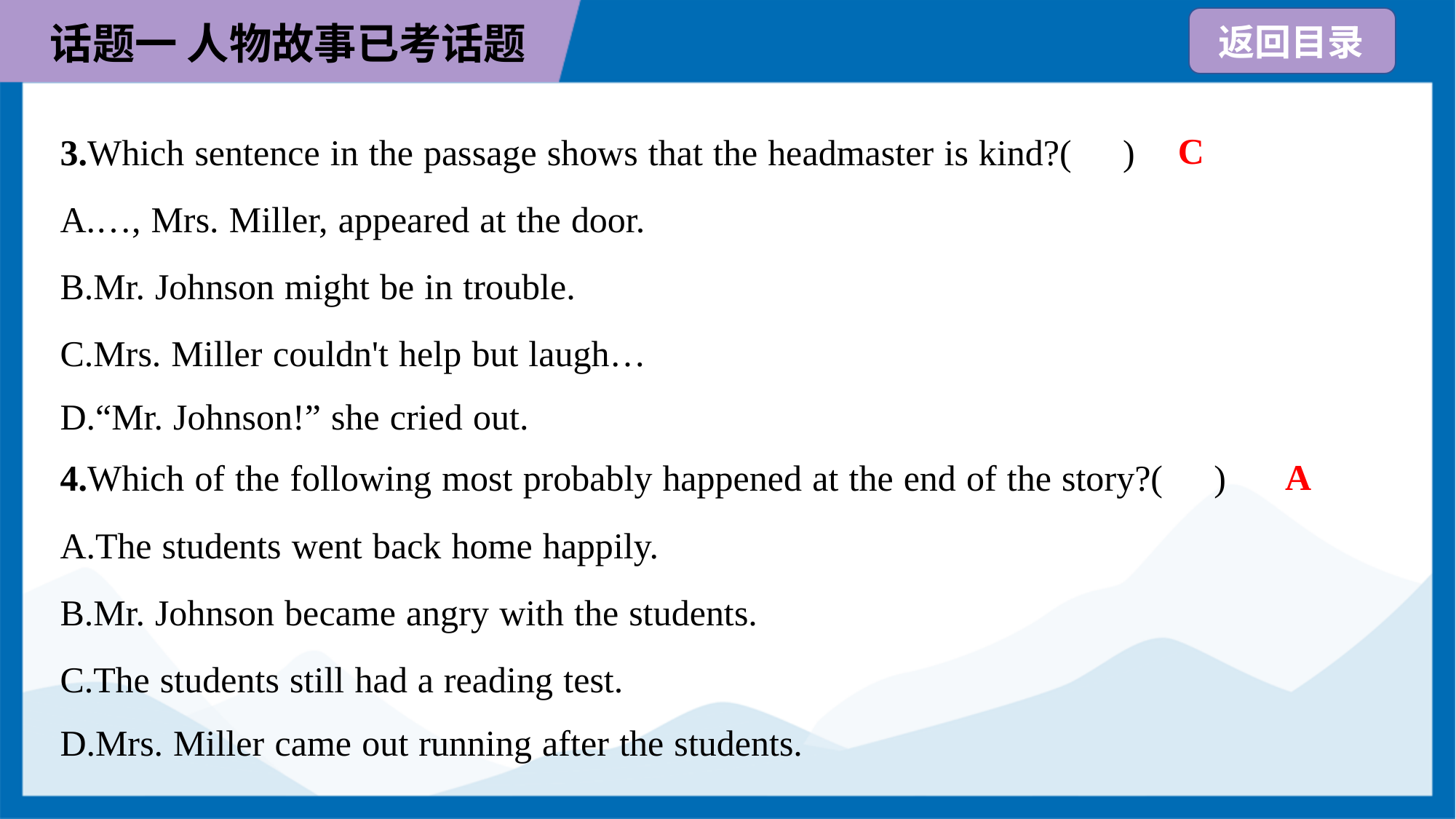

C
3.Which sentence in the passage shows that the headmaster is kind?(     )
A.…, Mrs. Miller, appeared at the door.
B.Mr. Johnson might be in trouble.
C.Mrs. Miller couldn't help but laugh…
D.“Mr. Johnson!” she cried out.
A
4.Which of the following most probably happened at the end of the story?(     )
A.The students went back home happily.
B.Mr. Johnson became angry with the students.
C.The students still had a reading test.
D.Mrs. Miller came out running after the students.